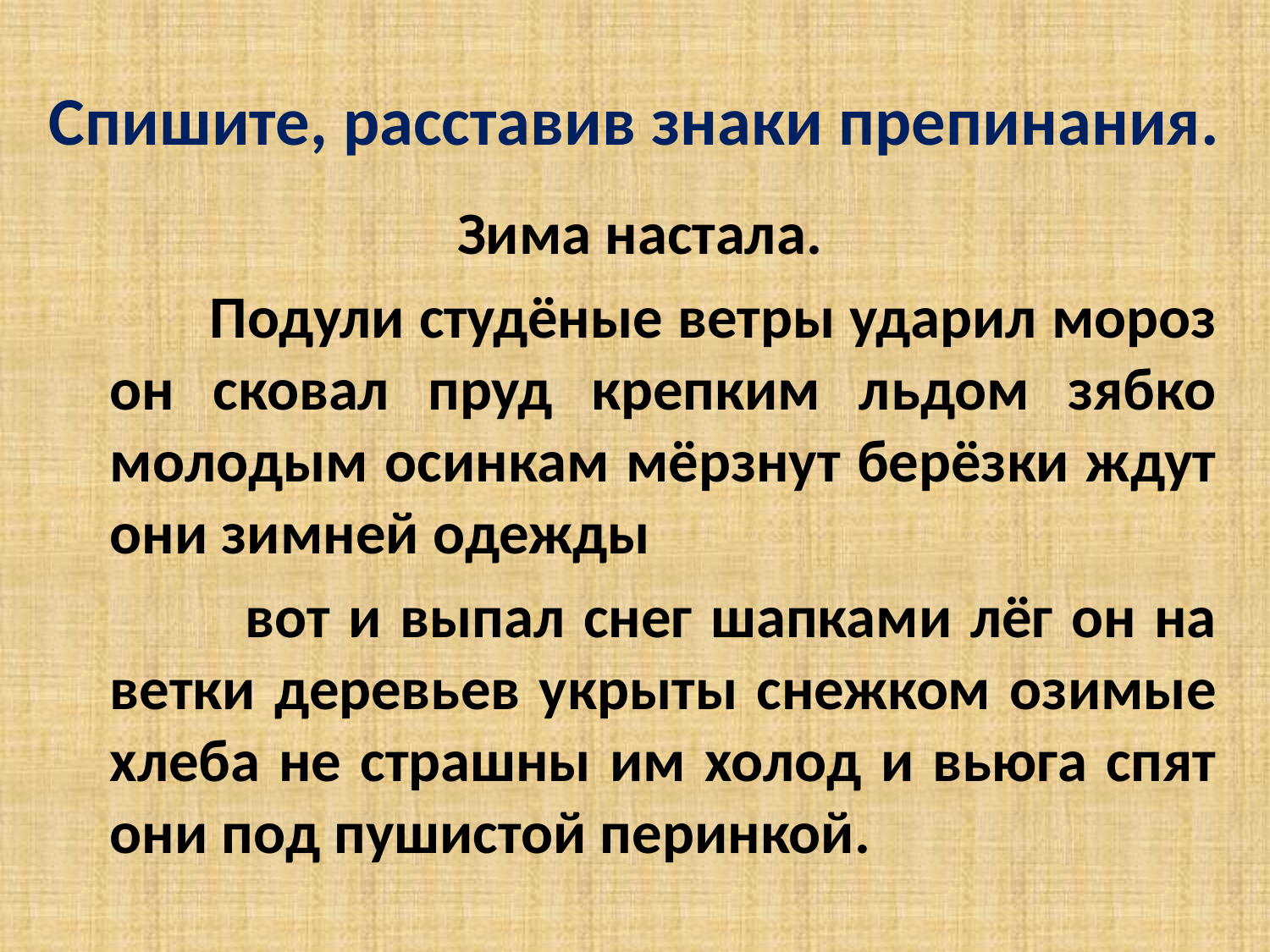

# Спишите, расставив знаки препинания.
Зима настала.
          Подули студёные ветры ударил мороз он сковал пруд крепким льдом зябко молодым осинкам мёрзнут берёзки ждут они зимней одежды
          вот и выпал снег шапками лёг он на ветки деревьев укрыты снежком озимые хлеба не страшны им холод и вьюга спят они под пушистой перинкой.